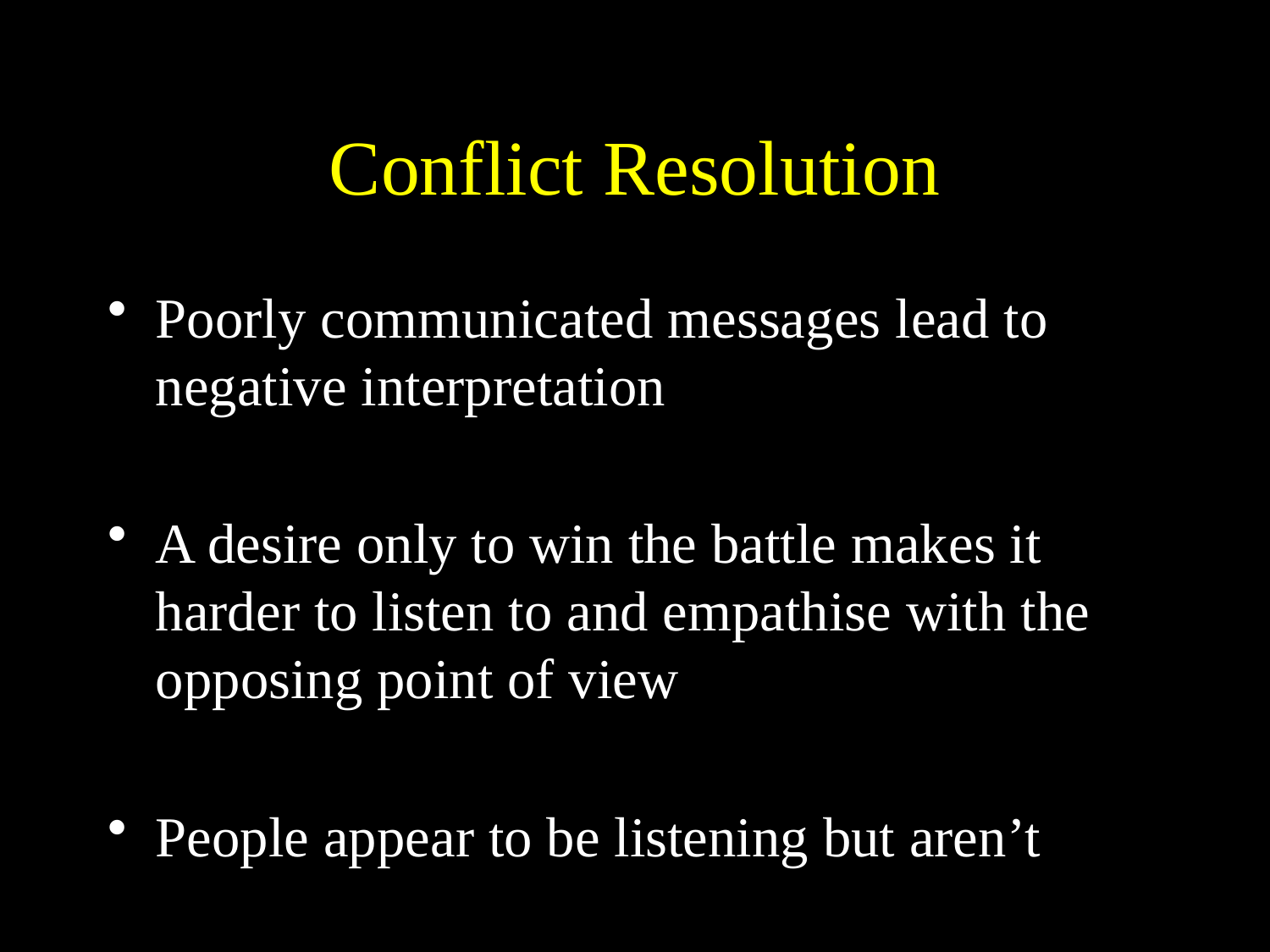

# Conflict Resolution
Poorly communicated messages lead to negative interpretation

A desire only to win the battle makes it harder to listen to and empathise with the opposing point of view

People appear to be listening but aren’t